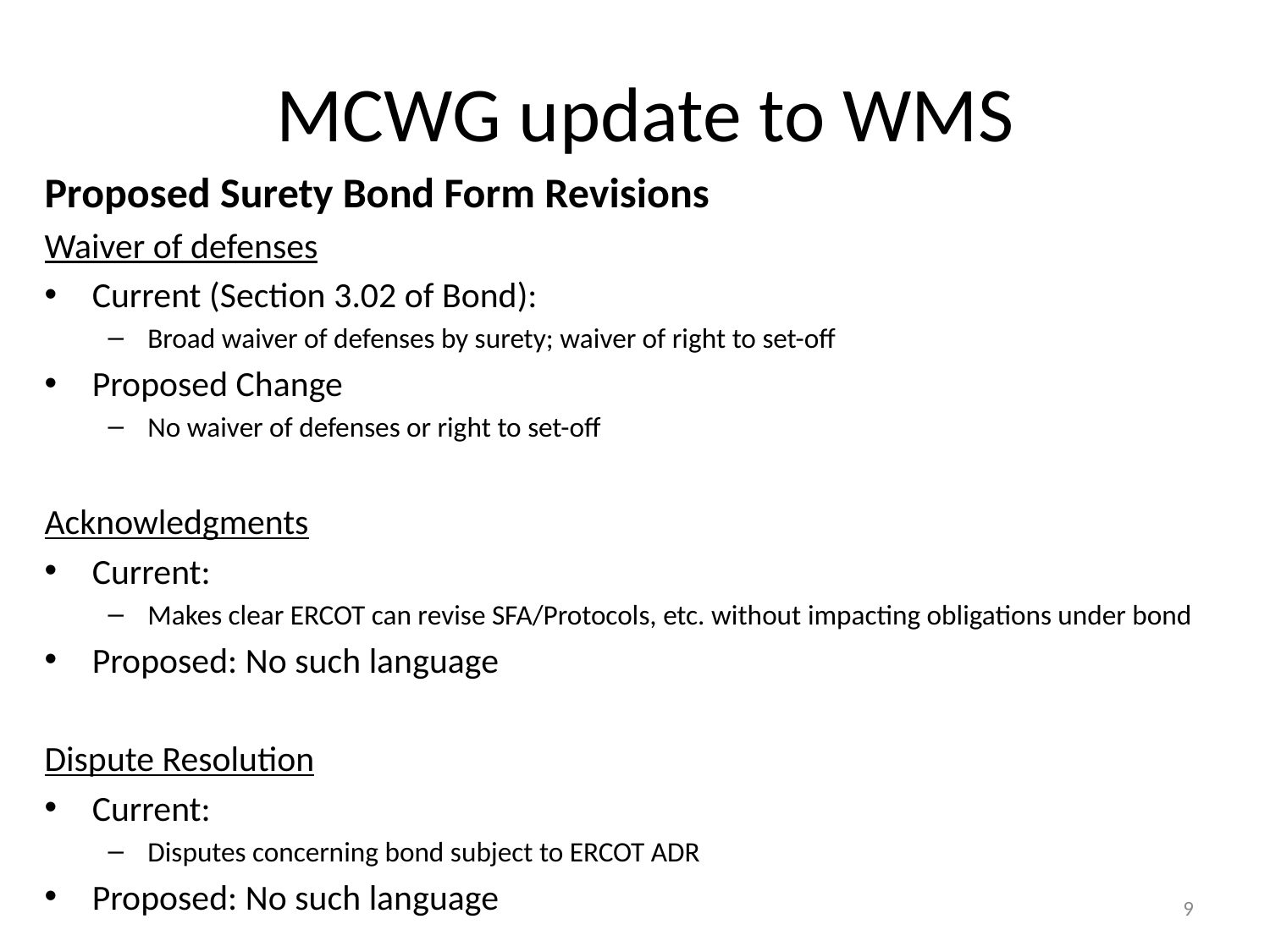

# MCWG update to WMS
Proposed Surety Bond Form Revisions
Waiver of defenses
Current (Section 3.02 of Bond):
Broad waiver of defenses by surety; waiver of right to set-off
Proposed Change
No waiver of defenses or right to set-off

Acknowledgments
Current:
Makes clear ERCOT can revise SFA/Protocols, etc. without impacting obligations under bond
Proposed: No such language

Dispute Resolution
Current:
Disputes concerning bond subject to ERCOT ADR
Proposed: No such language

9